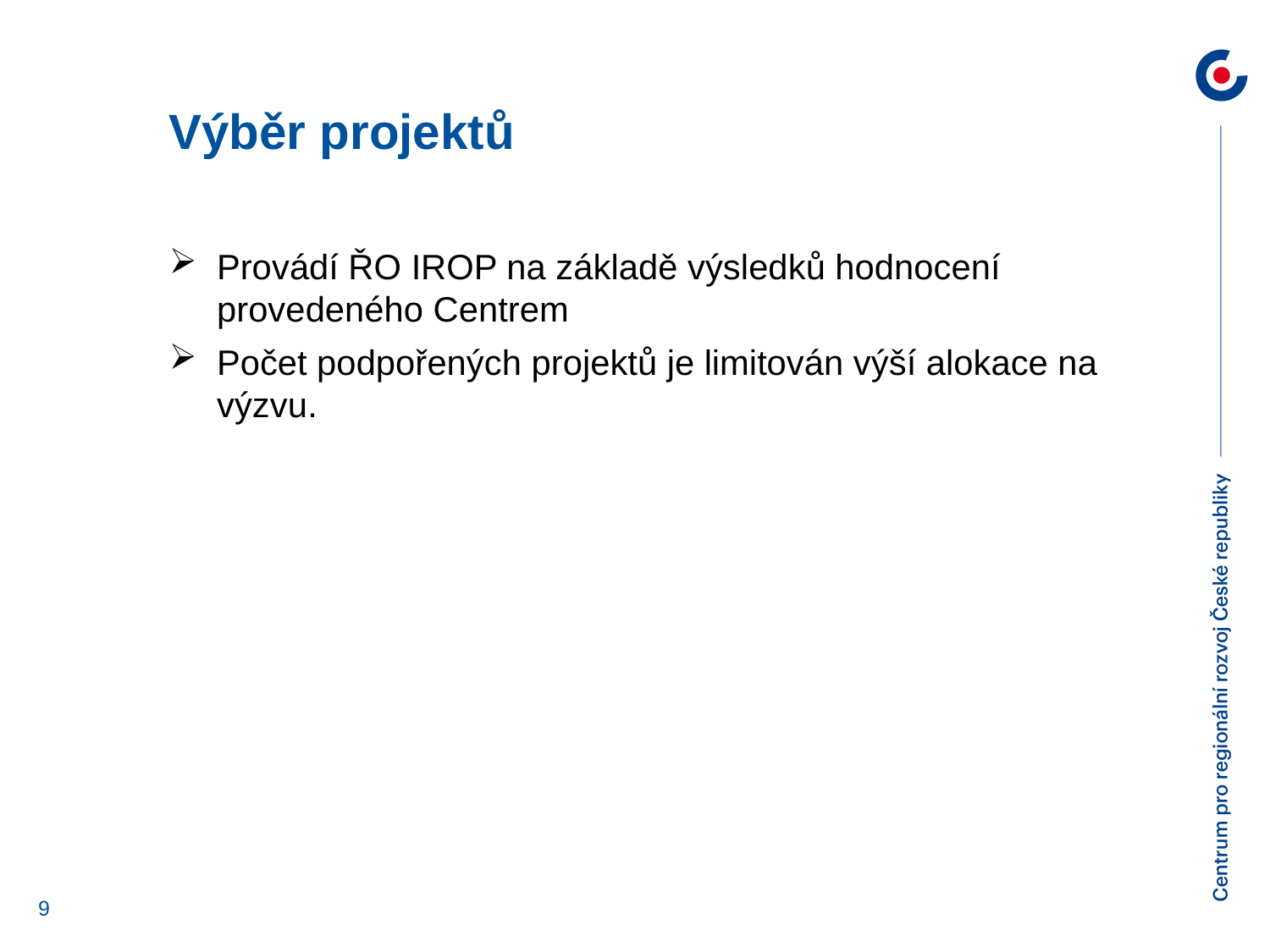

Výběr projektů
Provádí ŘO IROP na základě výsledků hodnocení provedeného Centrem
Počet podpořených projektů je limitován výší alokace na výzvu.
9